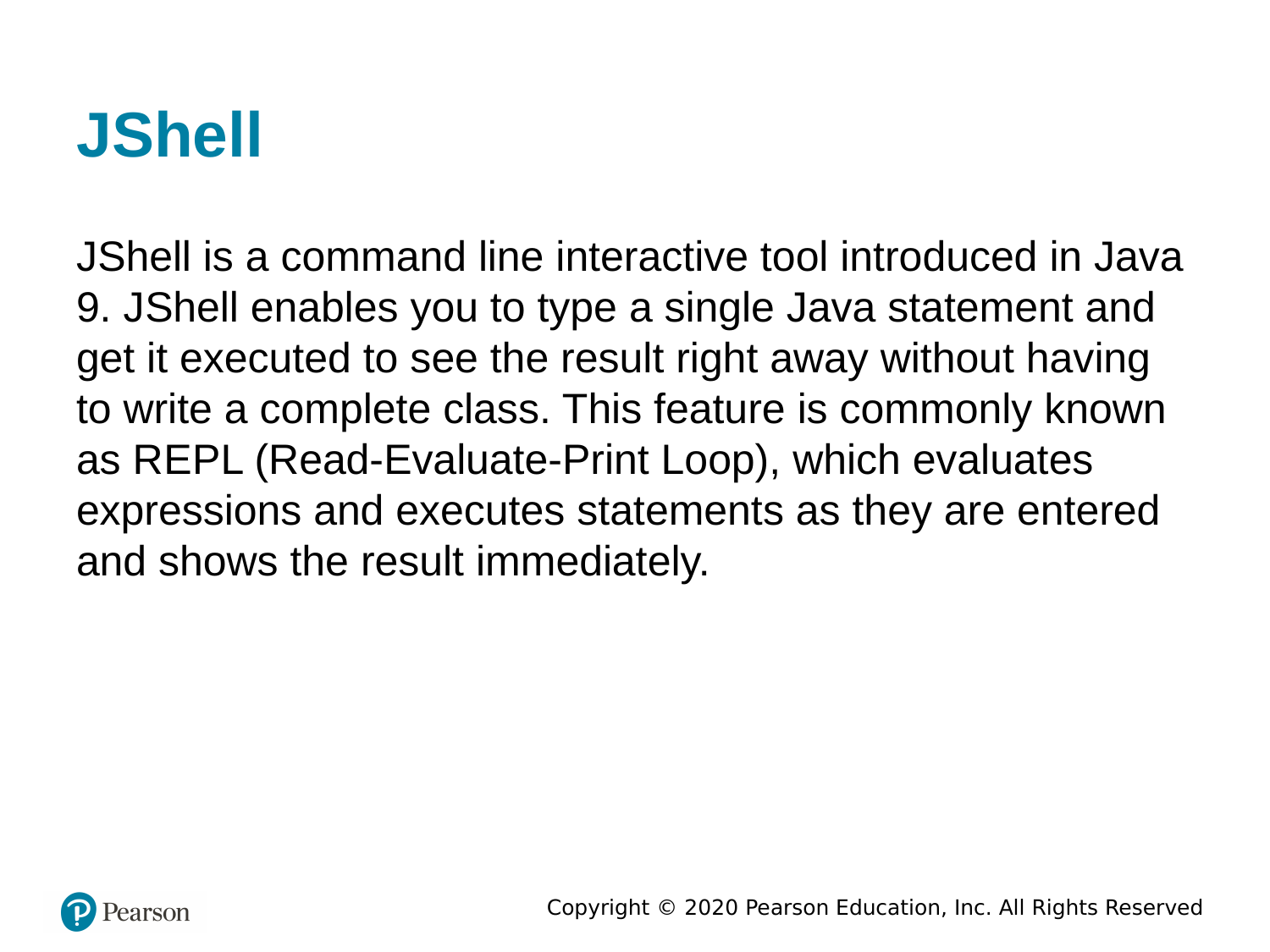

# J Shell
J Shell is a command line interactive tool introduced in Java 9. J Shell enables you to type a single Java statement and get it executed to see the result right away without having to write a complete class. This feature is commonly known as R E P L (Read-Evaluate-Print Loop), which evaluates expressions and executes statements as they are entered and shows the result immediately.